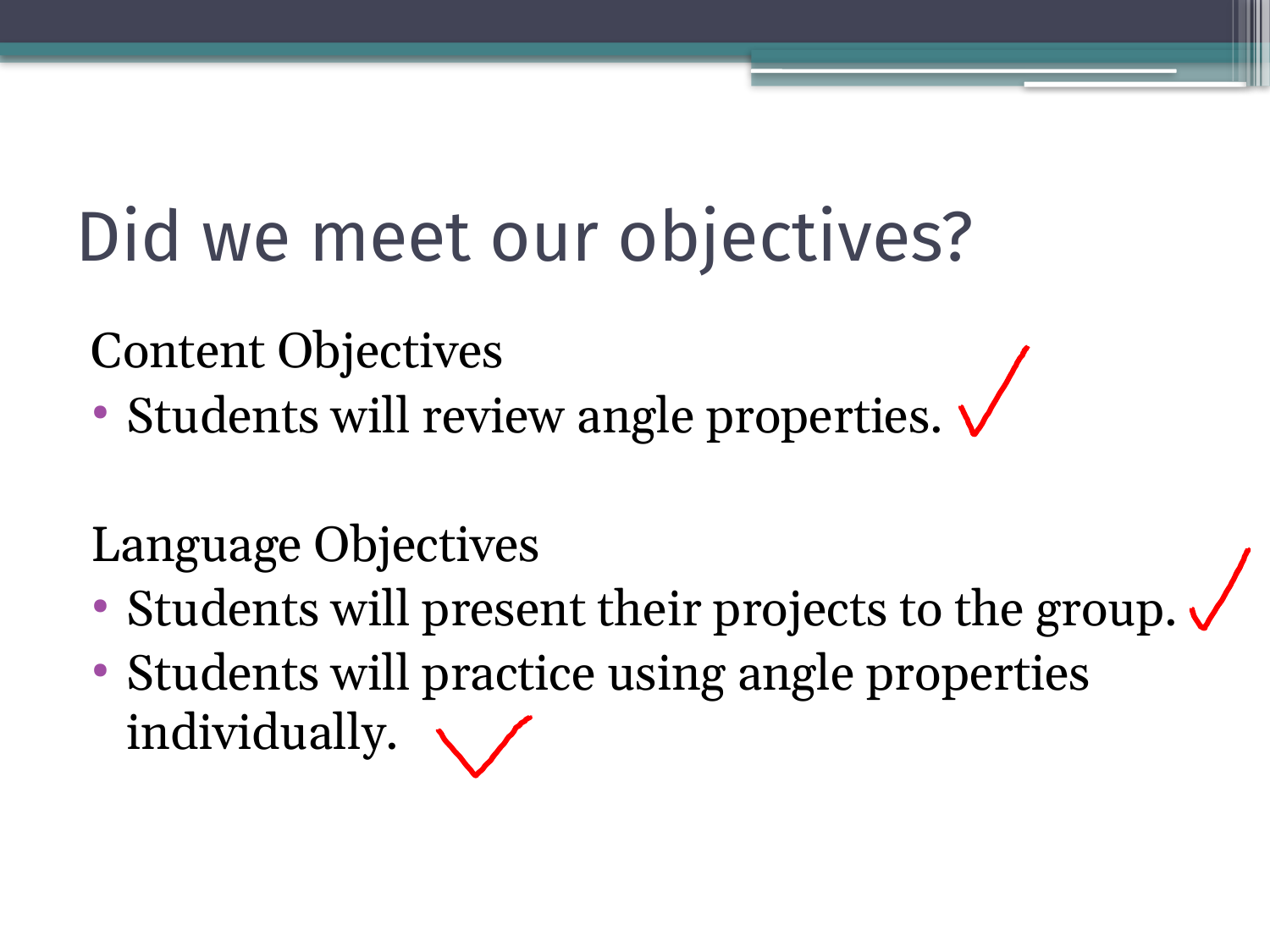

# Did we meet our objectives?
Content Objectives
Students will review angle properties.

Language Objectives
Students will present their projects to the group.
Students will practice using angle properties individually.